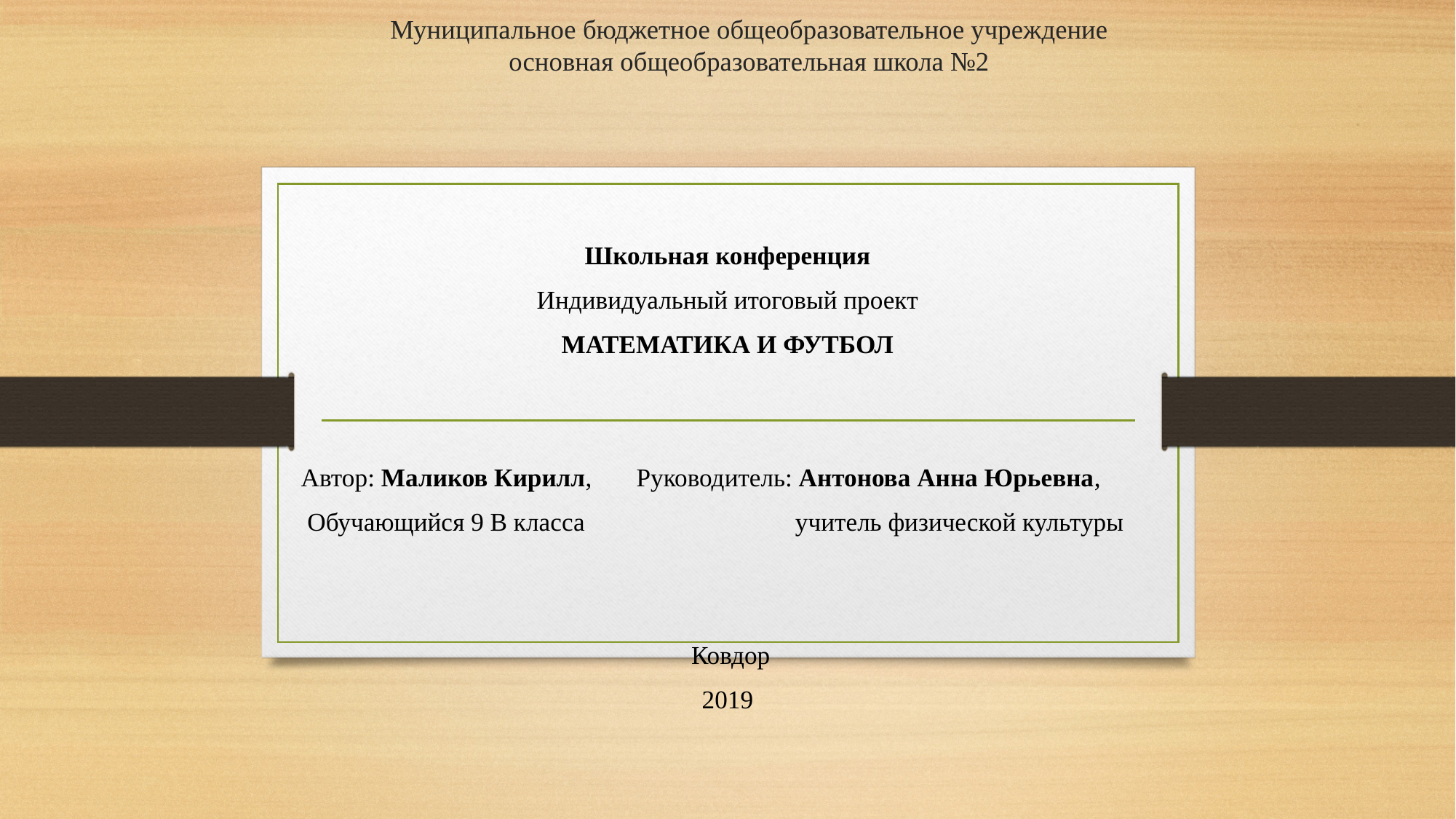

# Муниципальное бюджетное общеобразовательное учреждение основная общеобразовательная школа №2

Школьная конференция
Индивидуальный итоговый проект
МАТЕМАТИКА И ФУТБОЛ

                 Автор: Маликов Кирилл,       Руководитель: Антонова Анна Юрьевна,
                  Обучающийся 9 В класса                                 учитель физической культуры

 Ковдор
2019